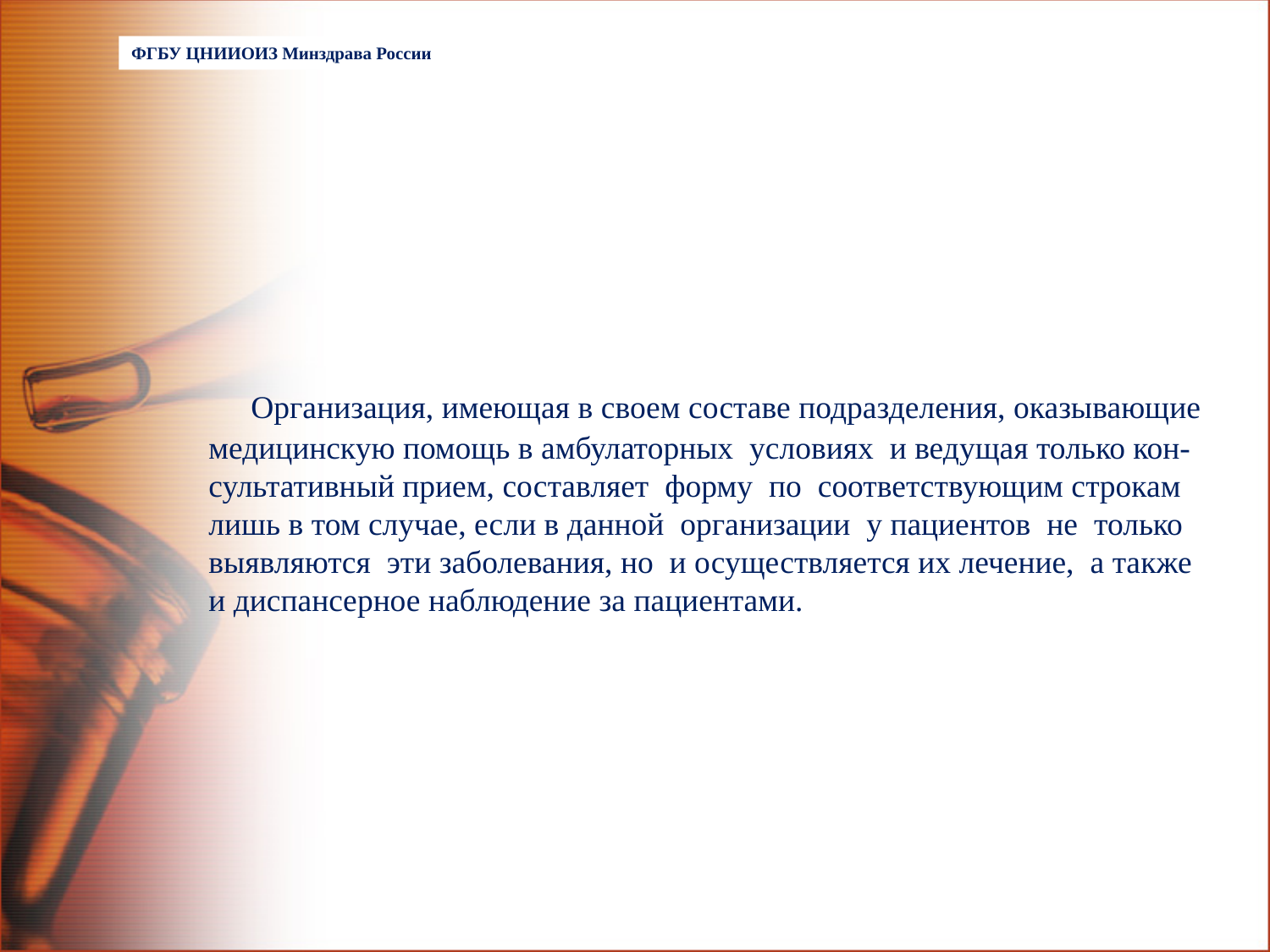

ФГБУ ЦНИИОИЗ Минздрава России

    Организация, имеющая в своем составе подразделения, оказывающие медицинскую помощь в амбулаторных  условиях  и ведущая только кон-сультативный прием, составляет  форму  по  соответствующим строкам лишь в том случае, если в данной  организации  у пациентов  не  только выявляются  эти заболевания, но  и осуществляется их лечение,  а также  и диспансерное наблюдение за пациентами.